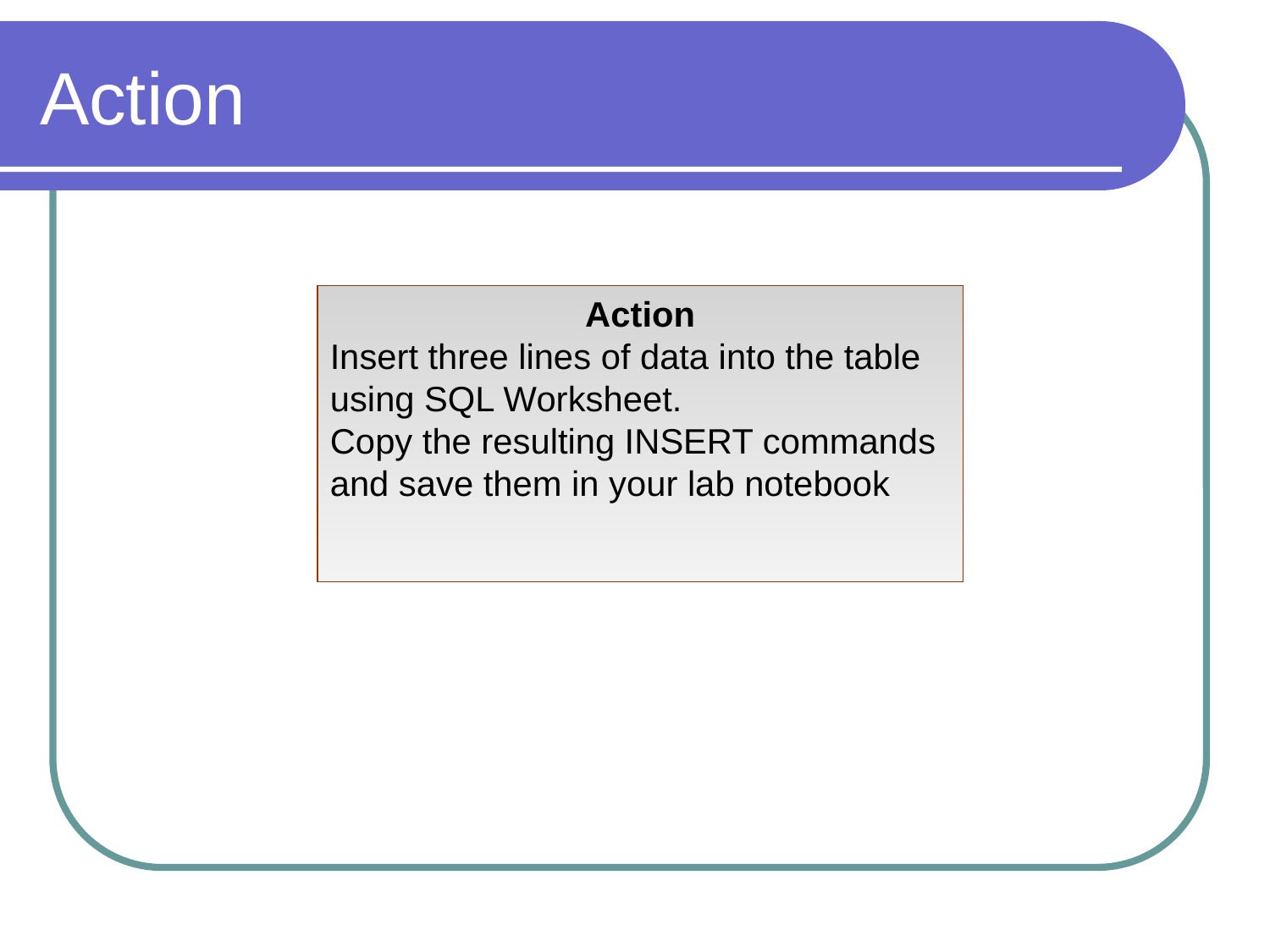

# Action
Action
Insert three lines of data into the table using SQL Worksheet.
Copy the resulting INSERT commands and save them in your lab notebook